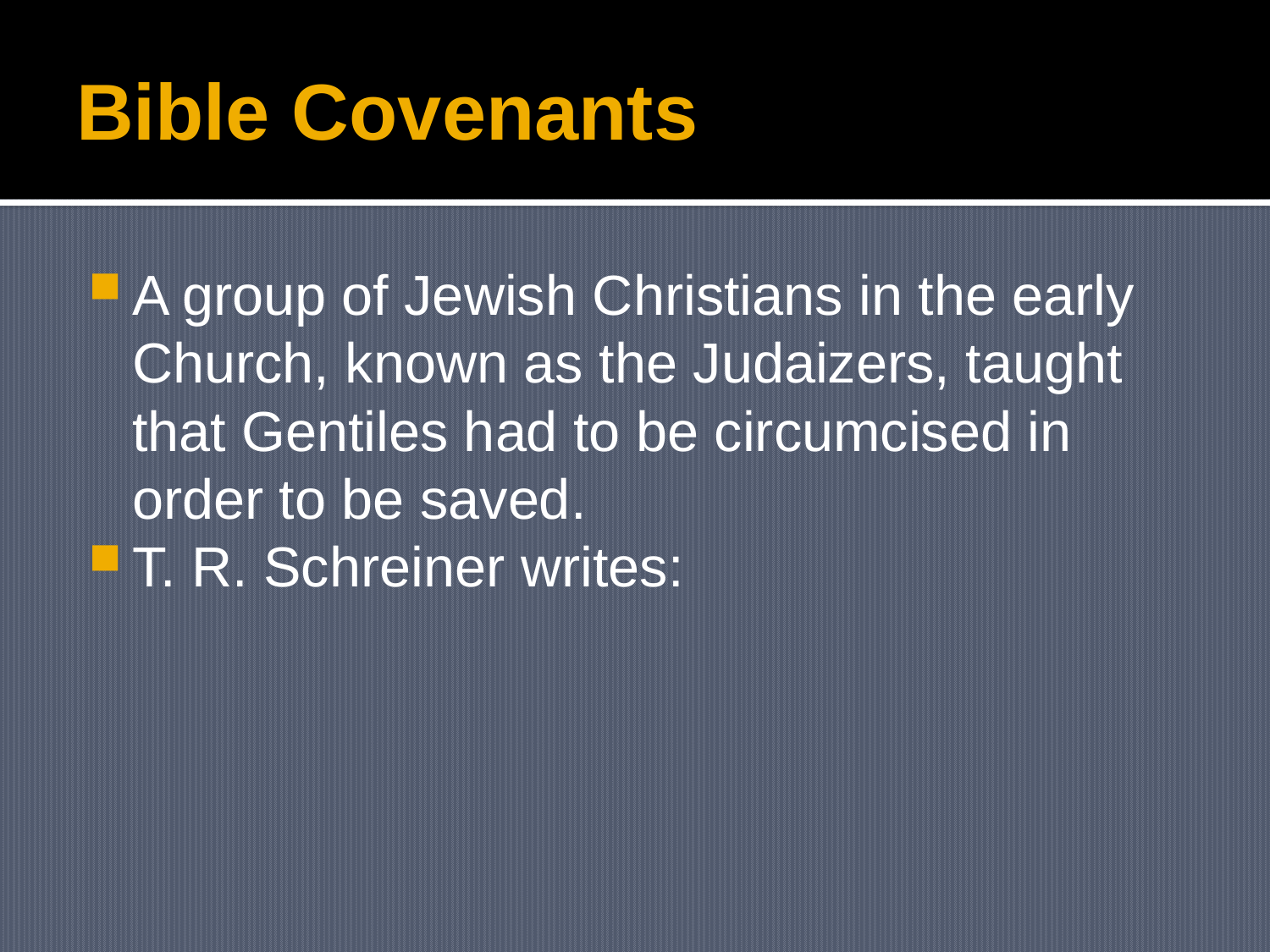

# Bible Covenants
A group of Jewish Christians in the early Church, known as the Judaizers, taught that Gentiles had to be circumcised in order to be saved.
T. R. Schreiner writes: